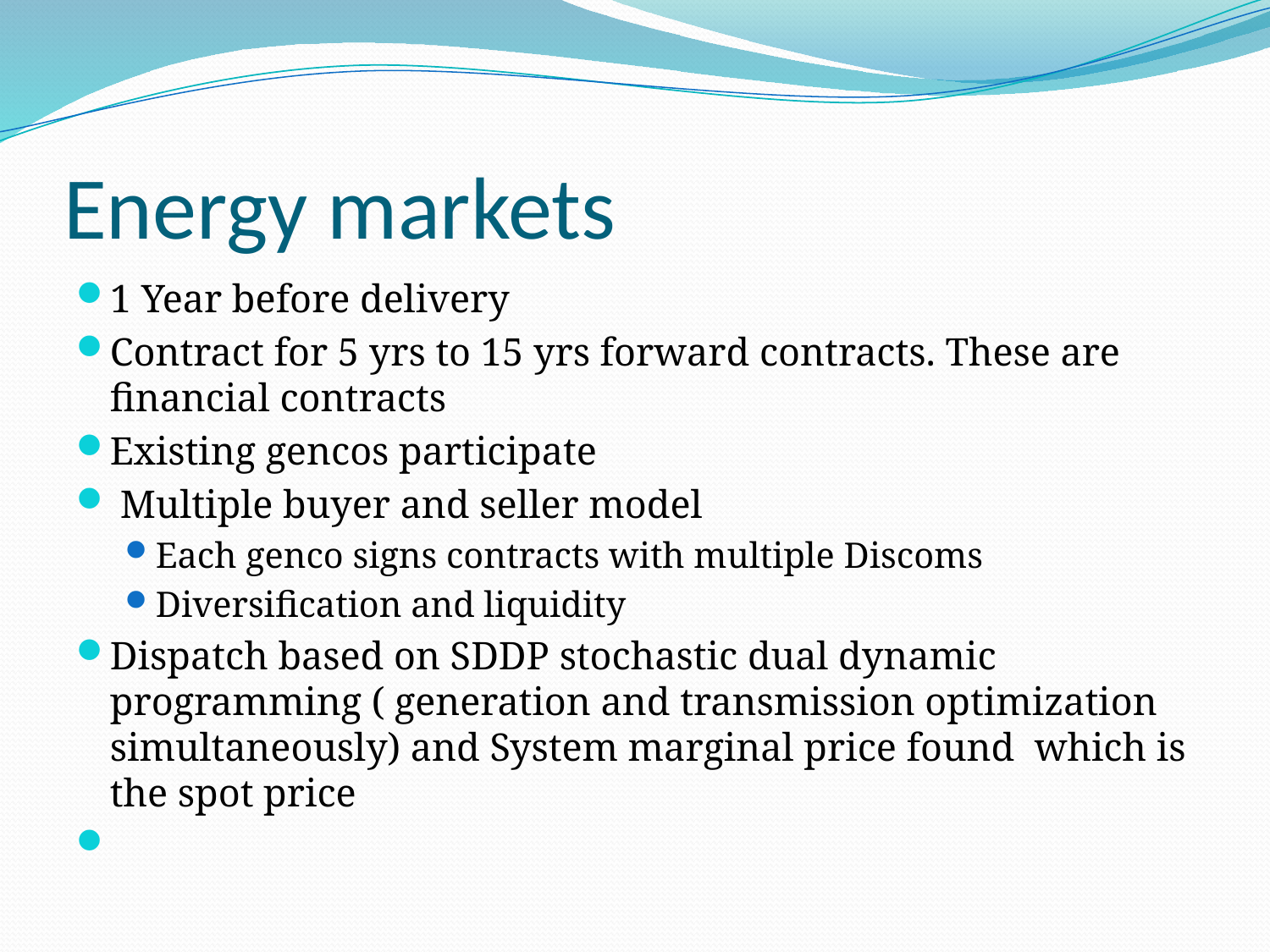

# Energy markets
1 Year before delivery
Contract for 5 yrs to 15 yrs forward contracts. These are financial contracts
Existing gencos participate
 Multiple buyer and seller model
Each genco signs contracts with multiple Discoms
Diversification and liquidity
Dispatch based on SDDP stochastic dual dynamic programming ( generation and transmission optimization simultaneously) and System marginal price found  which is the spot price